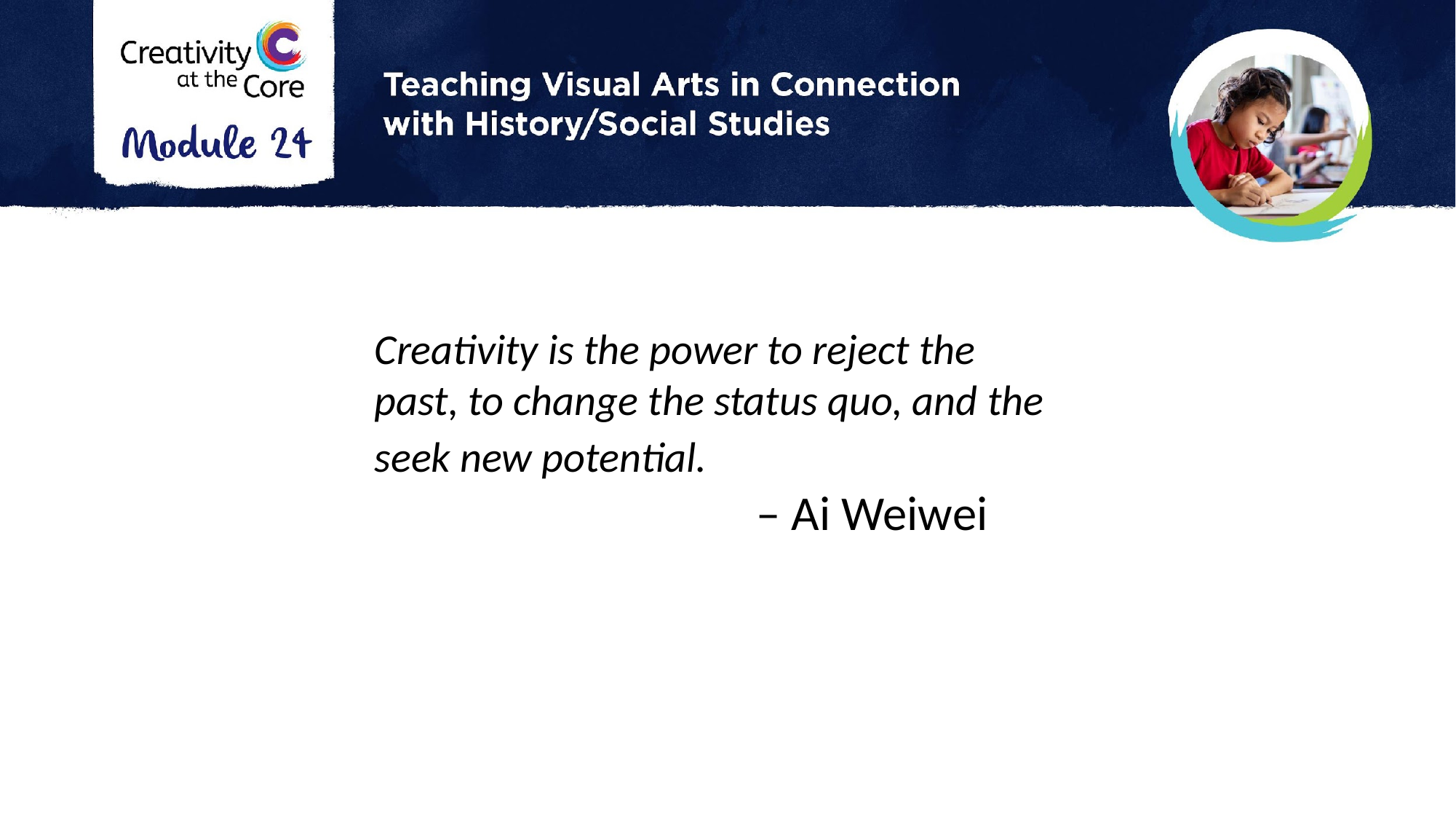

Creativity is the power to reject the past, to change the status quo, and the seek new potential.
– Ai Weiwei